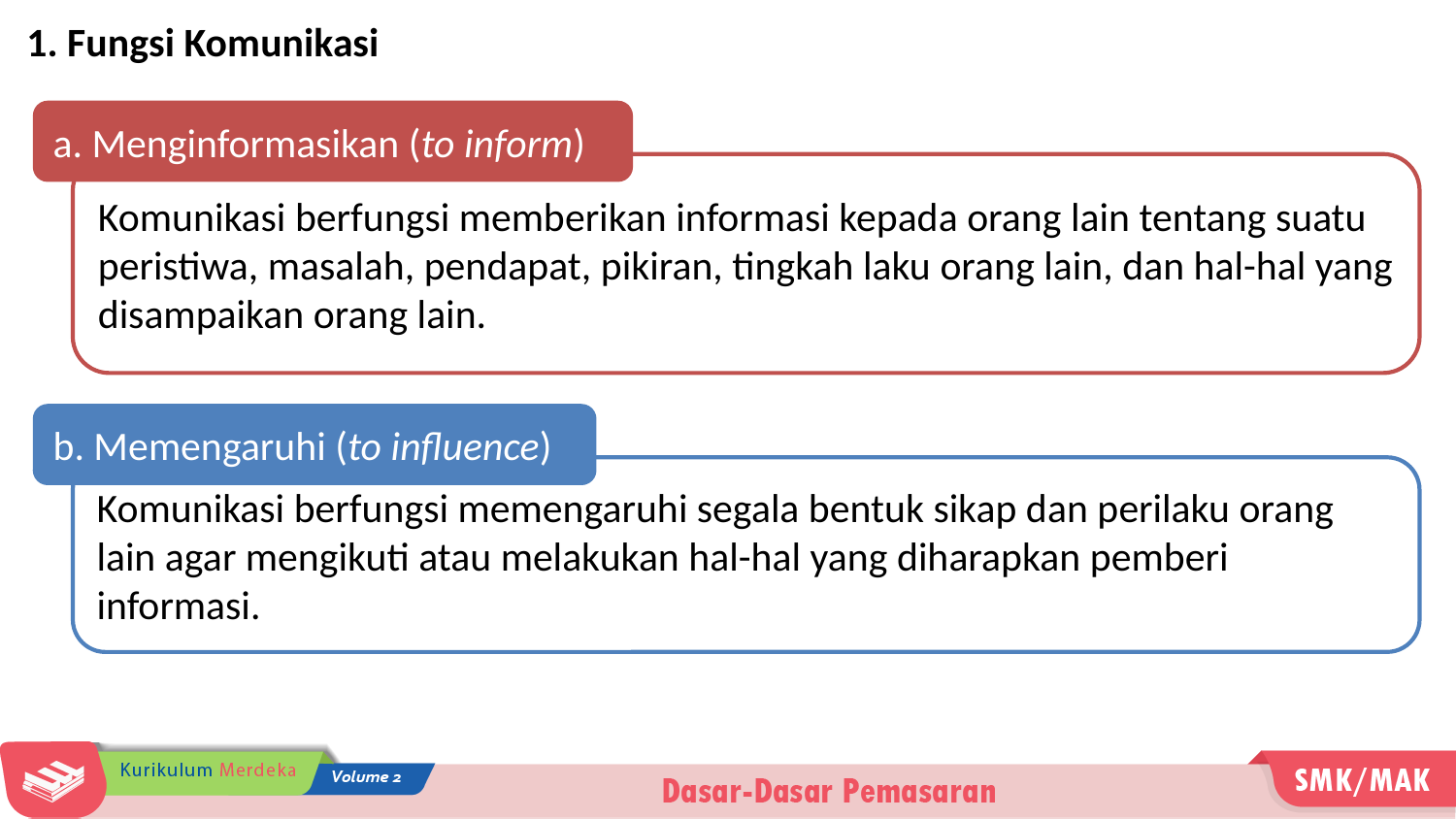

1. Fungsi Komunikasi
a. Menginformasikan (to inform)
Komunikasi berfungsi memberikan informasi kepada orang lain tentang suatu peristiwa, masalah, pendapat, pikiran, tingkah laku orang lain, dan hal-hal yang disampaikan orang lain.
b. Memengaruhi (to influence)
Komunikasi berfungsi memengaruhi segala bentuk sikap dan perilaku orang lain agar mengikuti atau melakukan hal-hal yang diharapkan pemberi informasi.